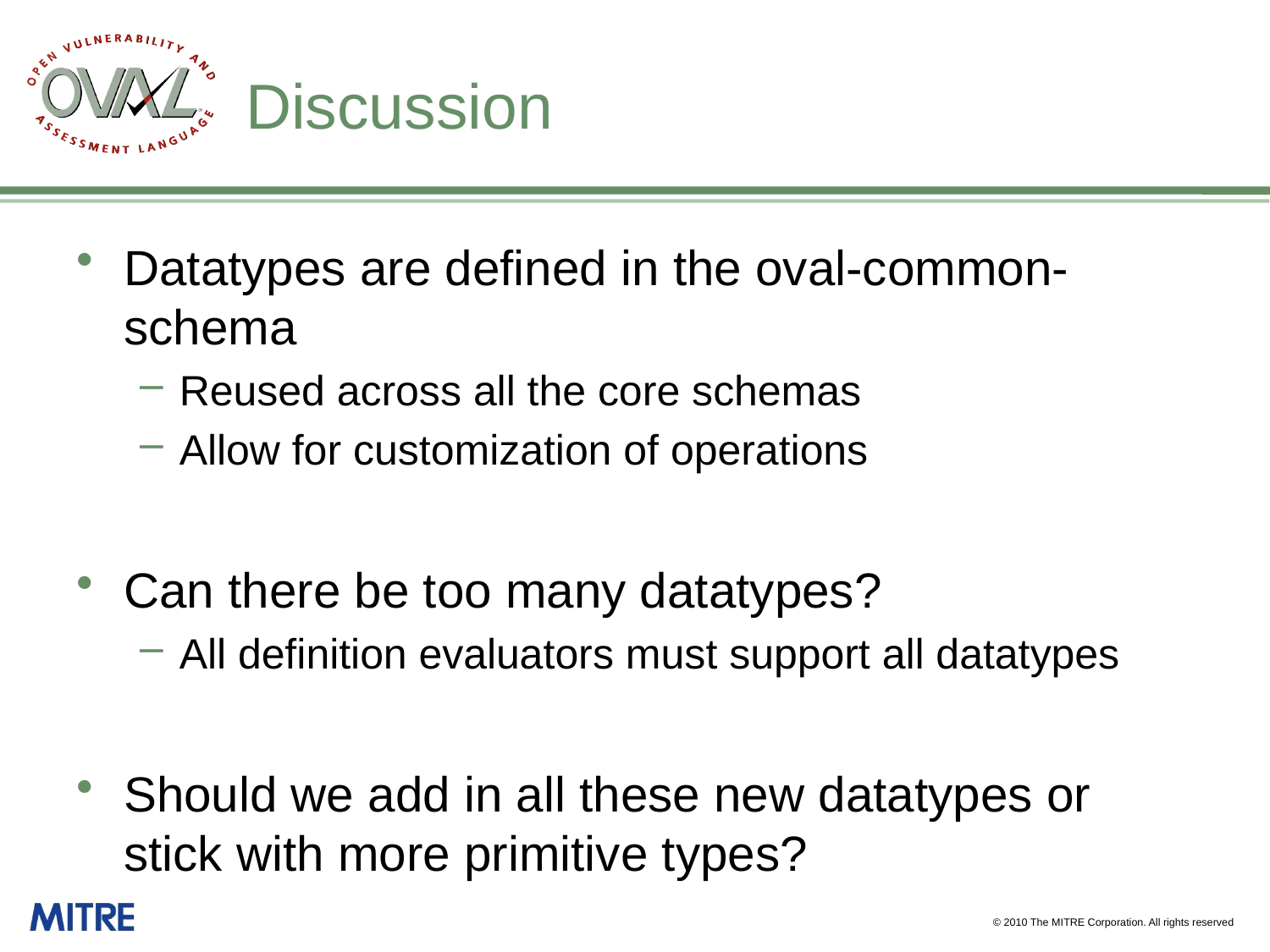

# Discussion
Datatypes are defined in the oval-common-schema
Reused across all the core schemas
Allow for customization of operations

Can there be too many datatypes?
All definition evaluators must support all datatypes

Should we add in all these new datatypes or stick with more primitive types?